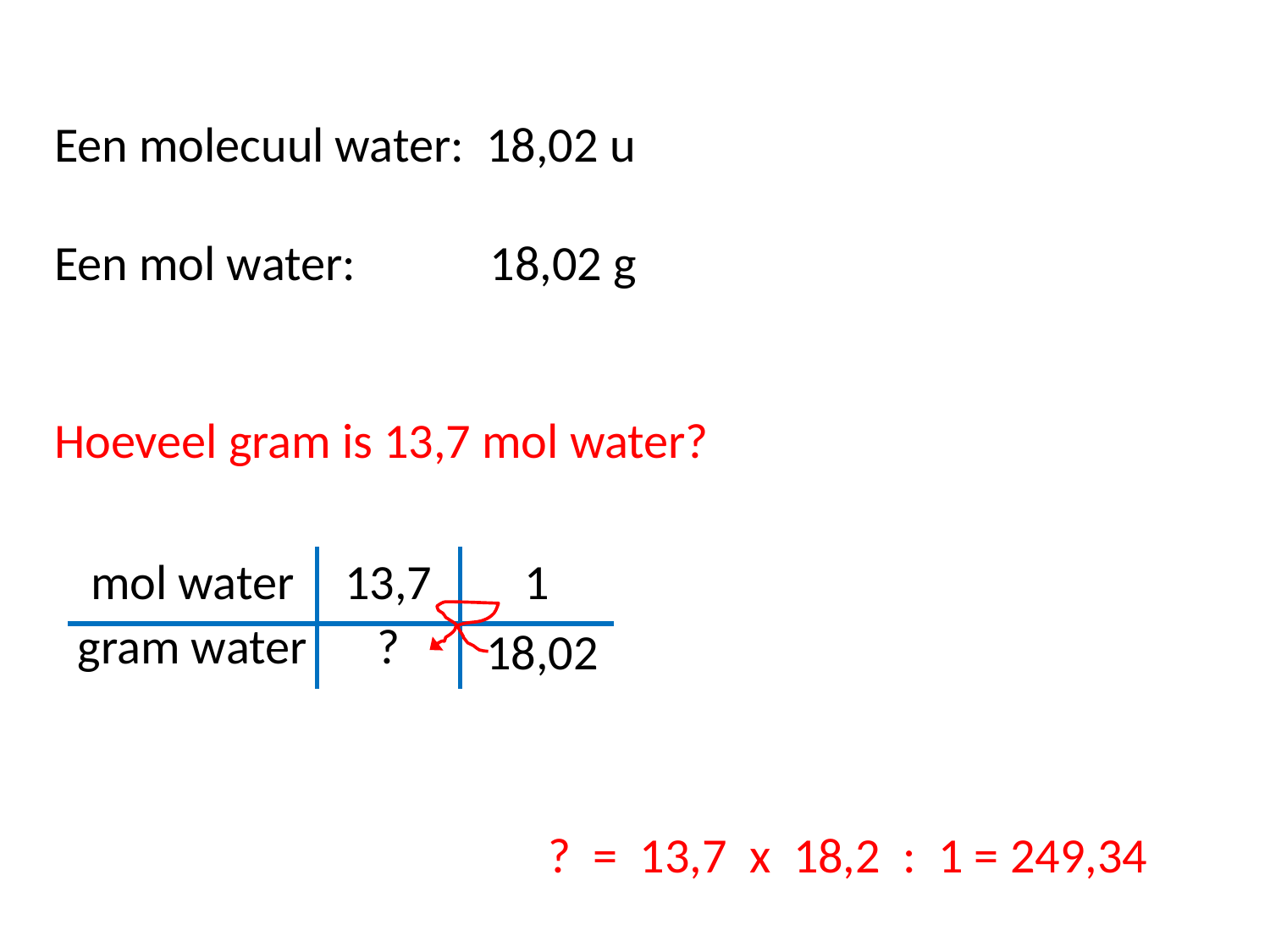

Een molecuul water:  18,02 u

Een mol water:            18,02 g

Hoeveel gram is 13,7 mol water?

                                            ?  =  13,7  x  18,2  :  1 = 249,34

| mol water | 13,7 | 1 |
| --- | --- | --- |
| gram water | ? | 18,02 |